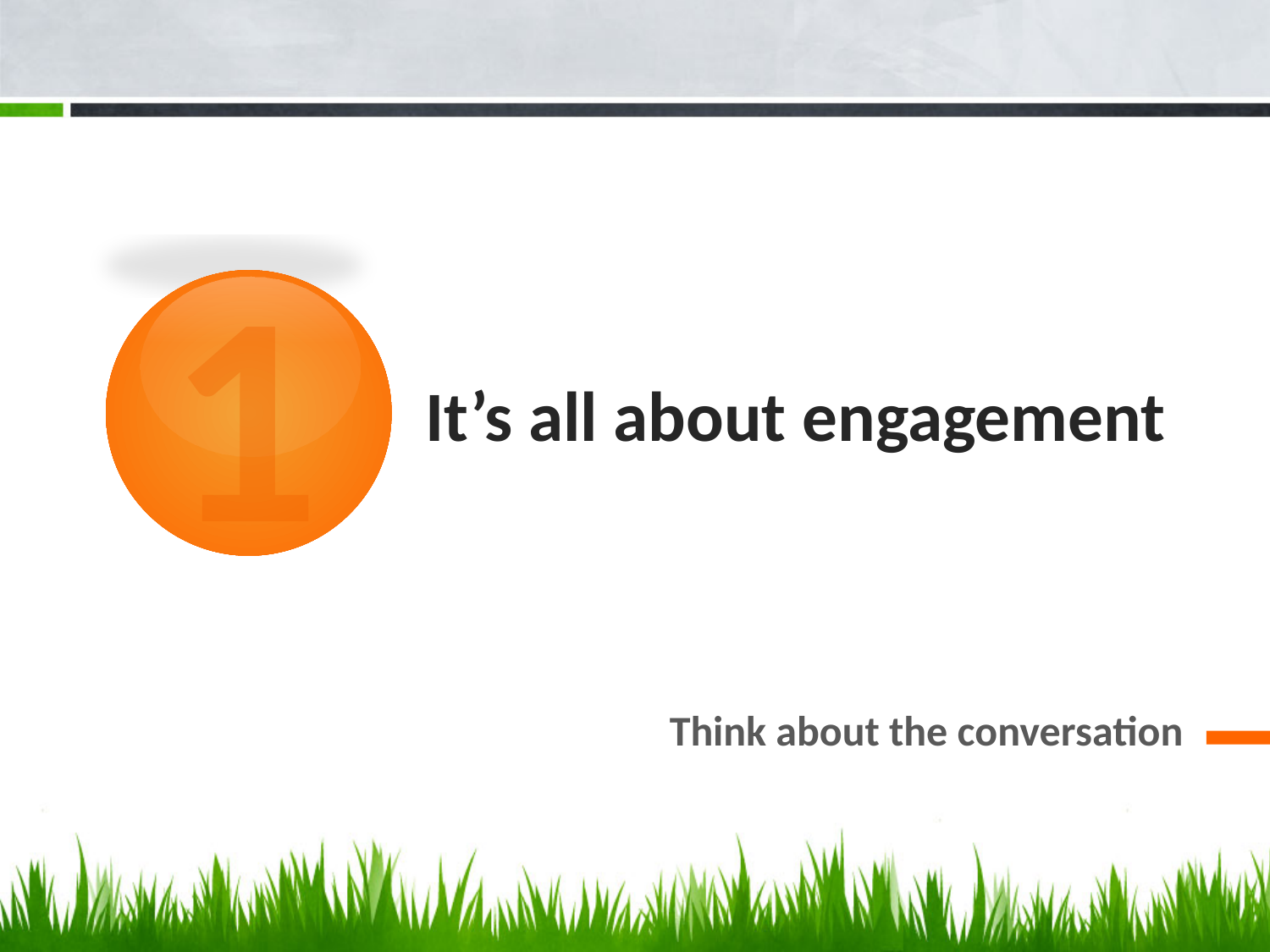

1
# It’s all about engagement
Think about the conversation